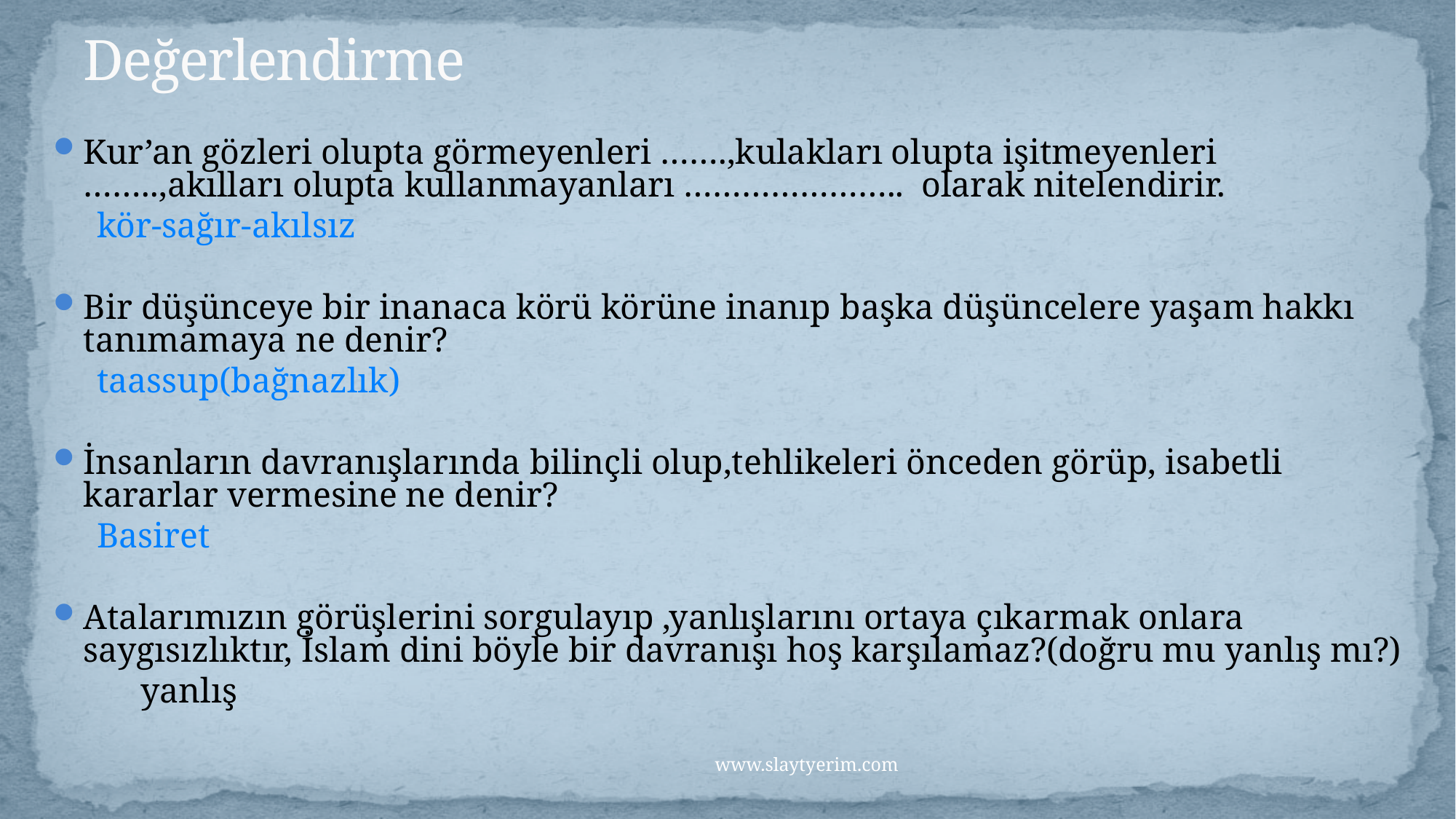

# Değerlendirme
Kur’an gözleri olupta görmeyenleri …….,kulakları olupta işitmeyenleri ……..,akılları olupta kullanmayanları …………………..  olarak nitelendirir.
     kör-sağır-akılsız

Bir düşünceye bir inanaca körü körüne inanıp başka düşüncelere yaşam hakkı tanımamaya ne denir?
     taassup(bağnazlık)

İnsanların davranışlarında bilinçli olup,tehlikeleri önceden görüp, isabetli kararlar vermesine ne denir?
     Basiret

Atalarımızın görüşlerini sorgulayıp ,yanlışlarını ortaya çıkarmak onlara saygısızlıktır, İslam dini böyle bir davranışı hoş karşılamaz?(doğru mu yanlış mı?)
          yanlış

www.slaytyerim.com